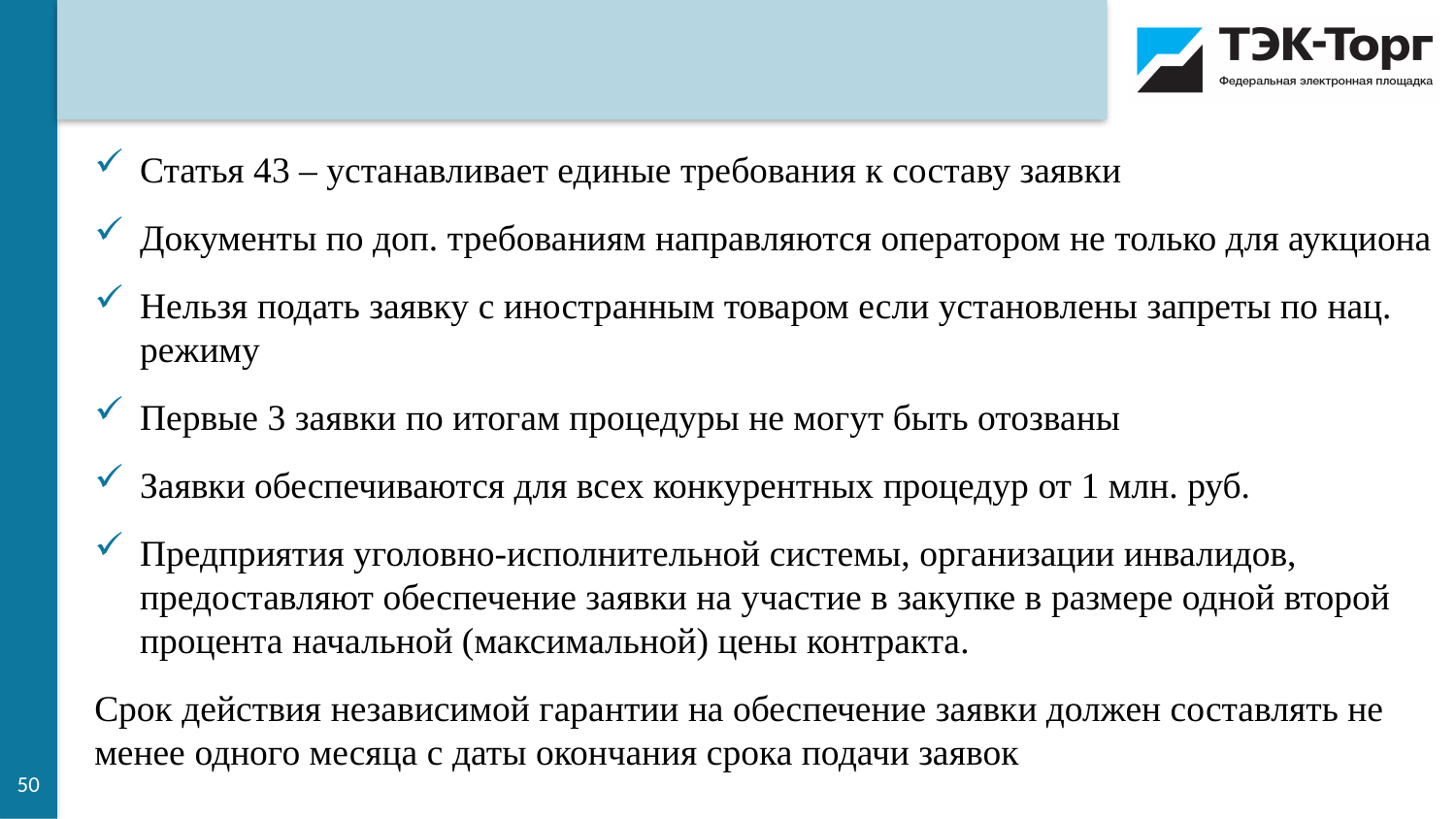

Статья 43 – устанавливает единые требования к составу заявки
Документы по доп. требованиям направляются оператором не только для аукциона
Нельзя подать заявку с иностранным товаром если установлены запреты по нац. режиму
Первые 3 заявки по итогам процедуры не могут быть отозваны
Заявки обеспечиваются для всех конкурентных процедур от 1 млн. руб.
Предприятия уголовно-исполнительной системы, организации инвалидов, предоставляют обеспечение заявки на участие в закупке в размере одной второй процента начальной (максимальной) цены контракта.
Срок действия независимой гарантии на обеспечение заявки должен составлять не менее одного месяца с даты окончания срока подачи заявок
50